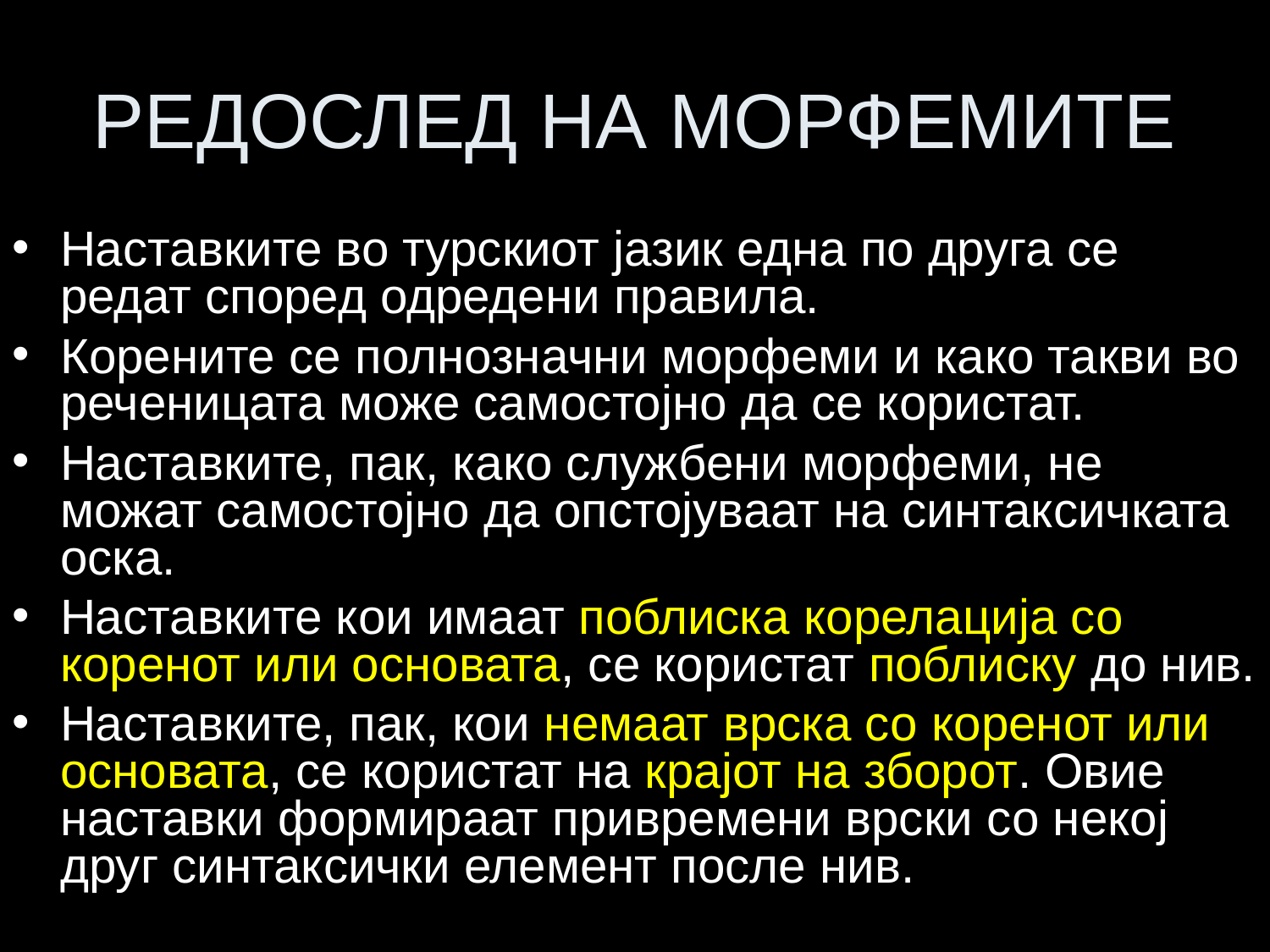

# РЕДОСЛЕД НА МОРФЕМИТЕ
Наставките во турскиот јазик една по друга се редат според одредени правила.
Корените се полнозначни морфеми и како такви во реченицата може самостојно да се користат.
Наставките, пак, како службени морфеми, не можат самостојно да опстојуваат на синтаксичката оска.
Наставките кои имаат поблиска корелација со коренот или основата, се користат поблиску до нив.
Наставките, пак, кои немаат врска со коренот или основата, се користат на крајот на зборот. Овие наставки формираат привремени врски со некој друг синтаксички елемент после нив.